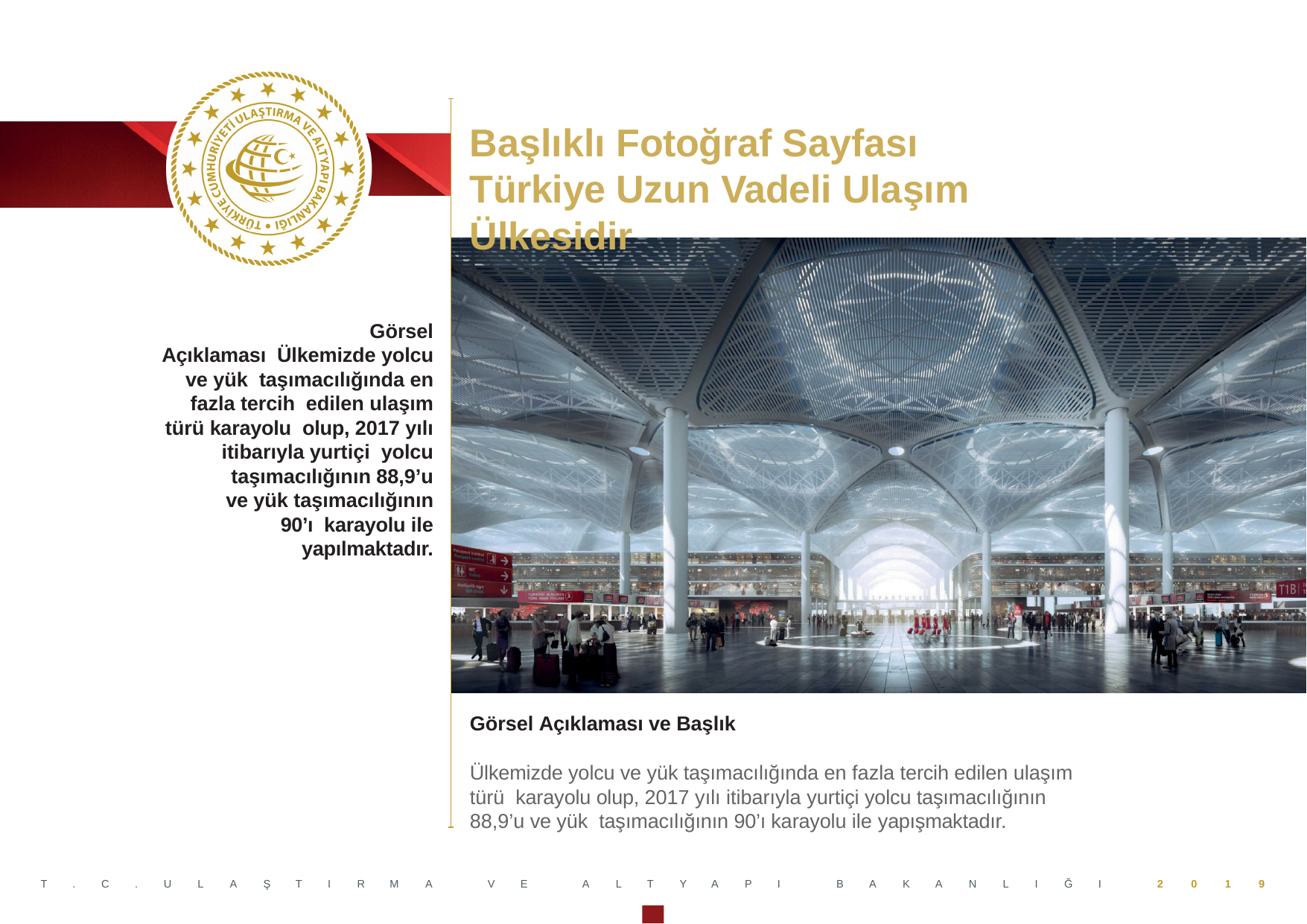

# Başlıklı Fotoğraf Sayfası
Türkiye Uzun Vadeli Ulaşım Ülkesidir

Görsel Açıklaması  Ülkemizde yolcu ve yük  taşımacılığında en fazla tercih  edilen ulaşım türü karayolu  olup, 2017 yılı itibarıyla yurtiçi  yolcu taşımacılığının 88,9’u
ve yük taşımacılığının 90’ı  karayolu ile yapılmaktadır.
Görsel Açıklaması ve Başlık

Ülkemizde yolcu ve yük taşımacılığında en fazla tercih edilen ulaşım türü  karayolu olup, 2017 yılı itibarıyla yurtiçi yolcu taşımacılığının 88,9’u ve yük  taşımacılığının 90’ı karayolu ile yapışmaktadır.

2
0
1
9
T
.
C
.
U
L
A
Ş
T
I
R
M
A
V
E
A
L
T
Y
A
P
I
B
A
K
A
N
L
I
Ğ
I